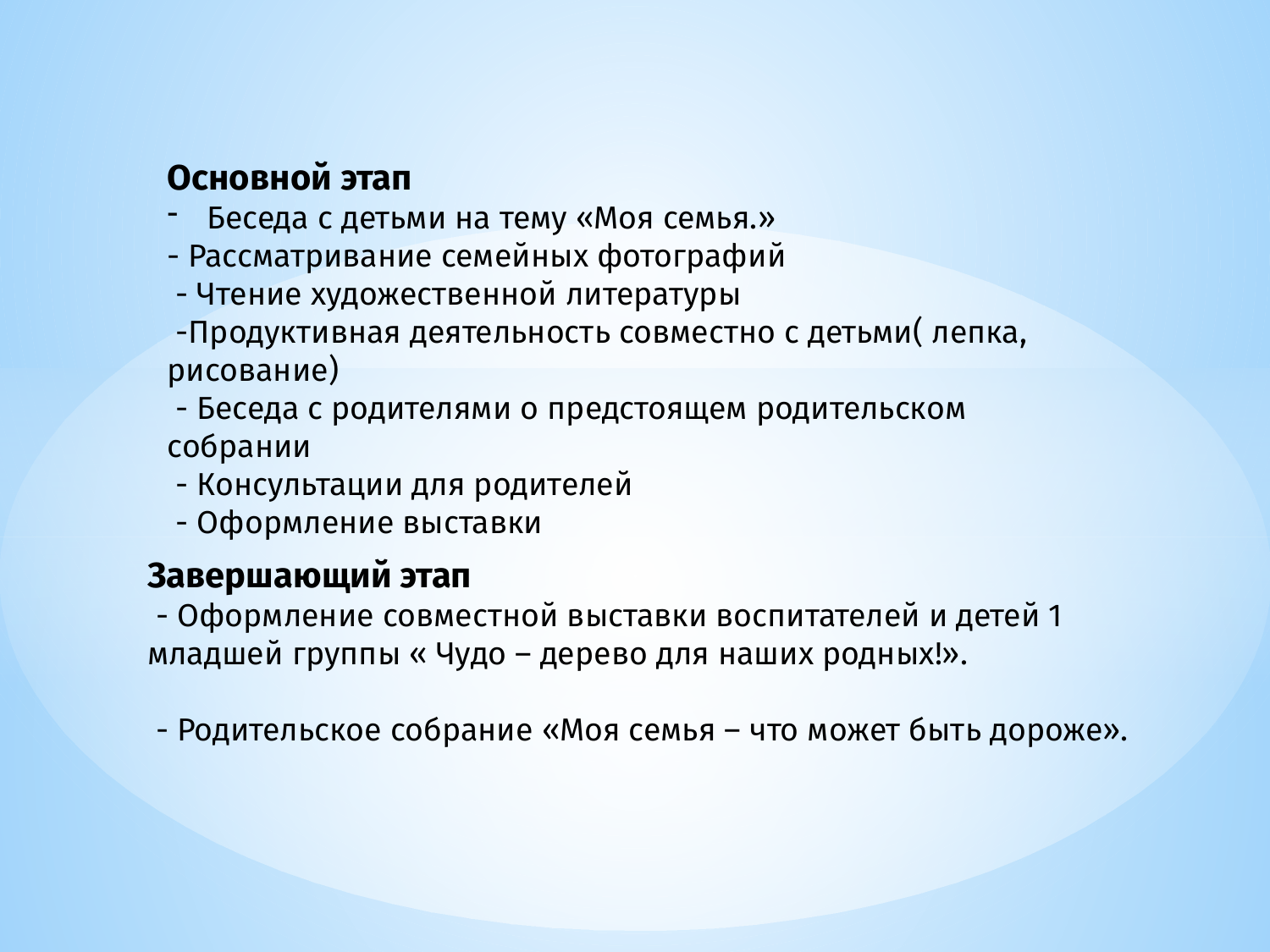

Основной этап
Беседа с детьми на тему «Моя семья.»
- Рассматривание семейных фотографий
 - Чтение художественной литературы
 -Продуктивная деятельность совместно с детьми( лепка, рисование)
 - Беседа с родителями о предстоящем родительском      собрании
 - Консультации для родителей
 - Оформление выставки
Завершающий этап
 - Оформление совместной выставки воспитателей и детей 1 младшей группы « Чудо – дерево для наших родных!».

 - Родительское собрание «Моя семья – что может быть дороже».